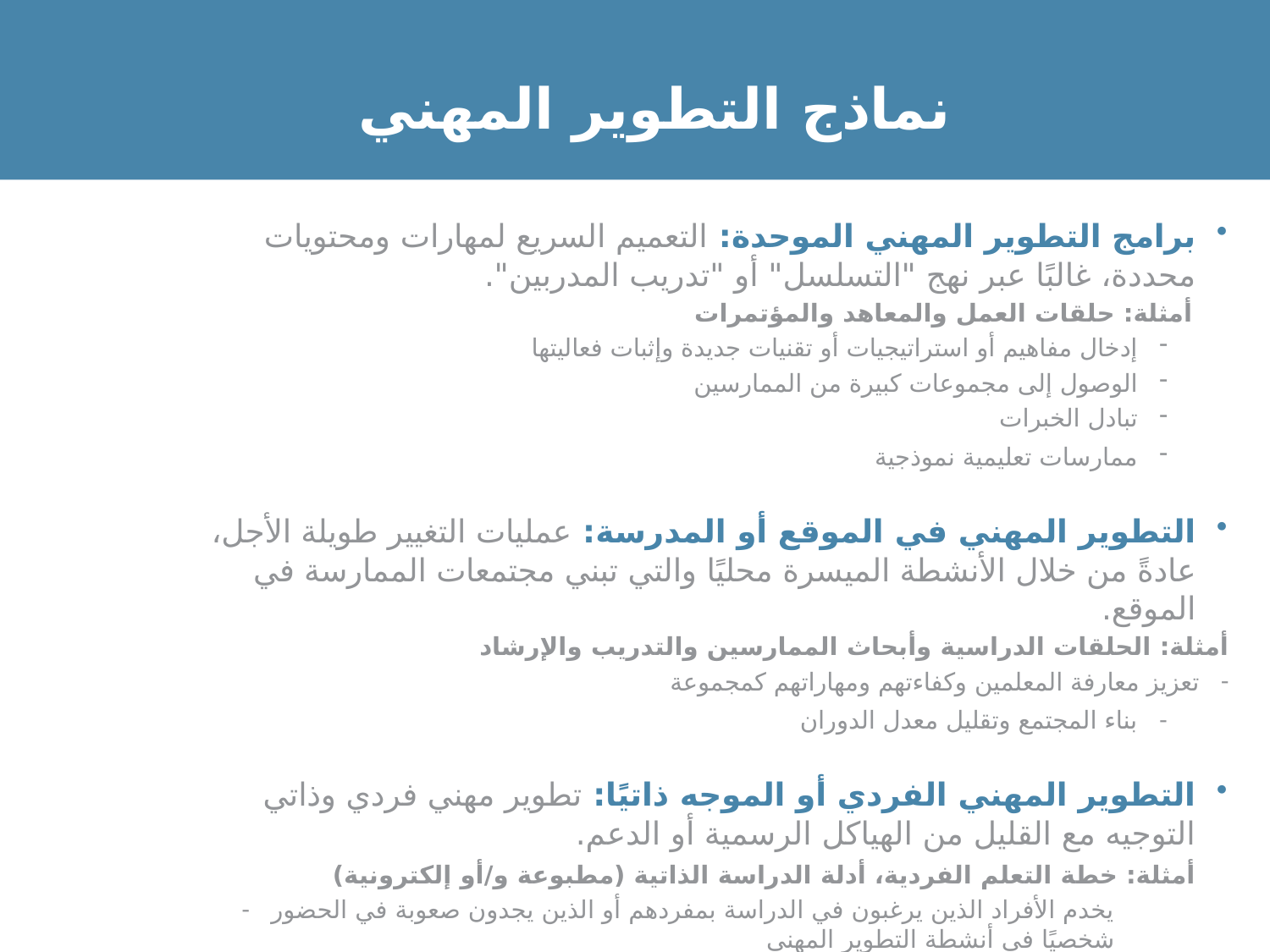

# نماذج التطوير المهني
برامج التطوير المهني الموحدة: التعميم السريع لمهارات ومحتويات محددة، غالبًا عبر نهج "التسلسل" أو "تدريب المدربين".
أمثلة: حلقات العمل والمعاهد والمؤتمرات
إدخال مفاهيم أو استراتيجيات أو تقنيات جديدة وإثبات فعاليتها
الوصول إلى مجموعات كبيرة من الممارسين
تبادل الخبرات
ممارسات تعليمية نموذجية

التطوير المهني في الموقع أو المدرسة: عمليات التغيير طويلة الأجل، عادةً من خلال الأنشطة الميسرة محليًا والتي تبني مجتمعات الممارسة في الموقع.
أمثلة: الحلقات الدراسية وأبحاث الممارسين والتدريب والإرشاد
تعزيز معارفة المعلمين وكفاءتهم ومهاراتهم كمجموعة
بناء المجتمع وتقليل معدل الدوران

التطوير المهني الفردي أو الموجه ذاتيًا: تطوير مهني فردي وذاتي التوجيه مع القليل من الهياكل الرسمية أو الدعم.
أمثلة: خطة التعلم الفردية، أدلة الدراسة الذاتية (مطبوعة و/أو إلكترونية)
يخدم الأفراد الذين يرغبون في الدراسة بمفردهم أو الذين يجدون صعوبة في الحضور شخصيًا في أنشطة التطوير المهني